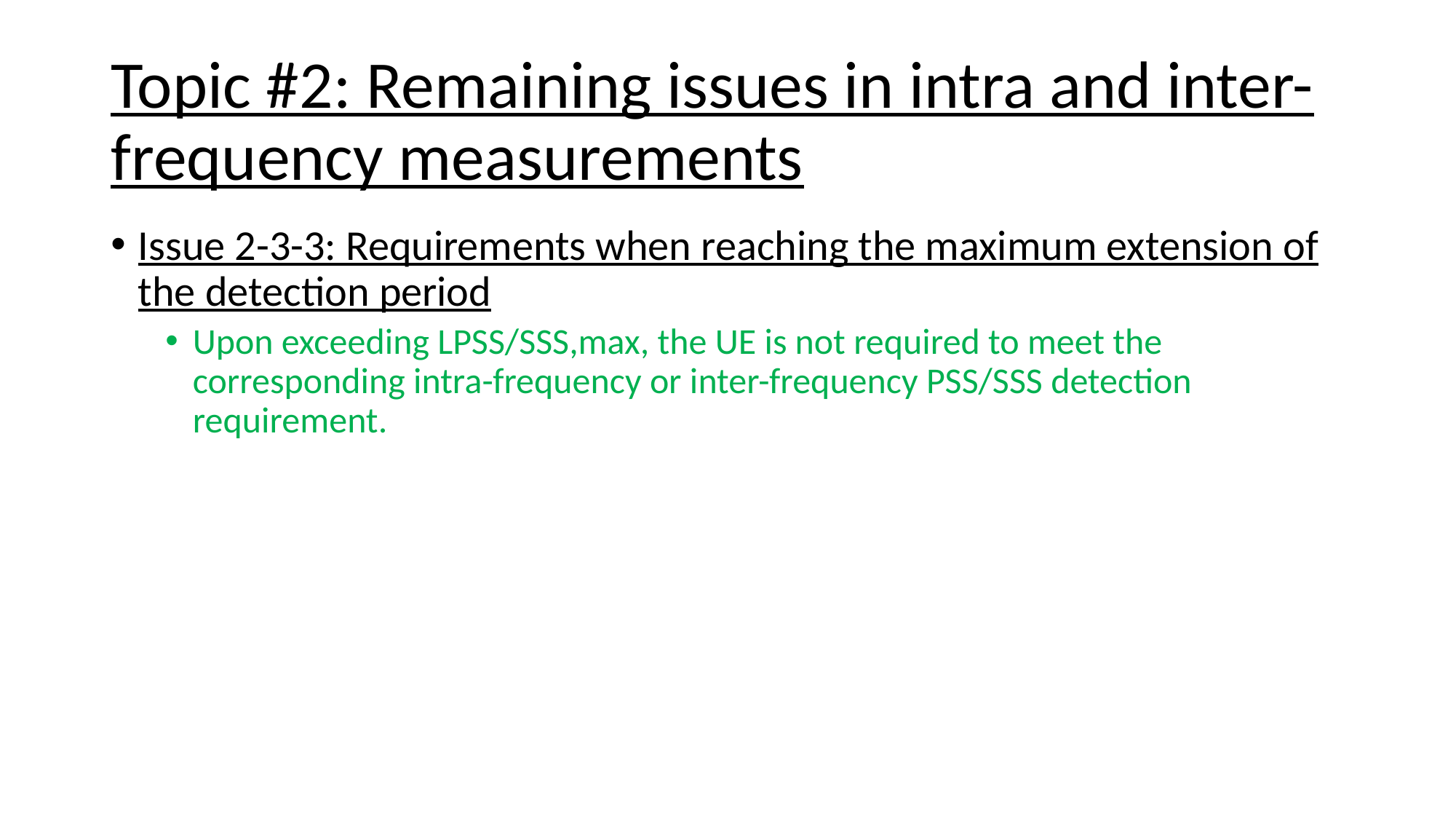

# Topic #2: Remaining issues in intra and inter-frequency measurements
Issue 2-3-3: Requirements when reaching the maximum extension of the detection period
Upon exceeding LPSS/SSS,max, the UE is not required to meet the corresponding intra-frequency or inter-frequency PSS/SSS detection requirement.